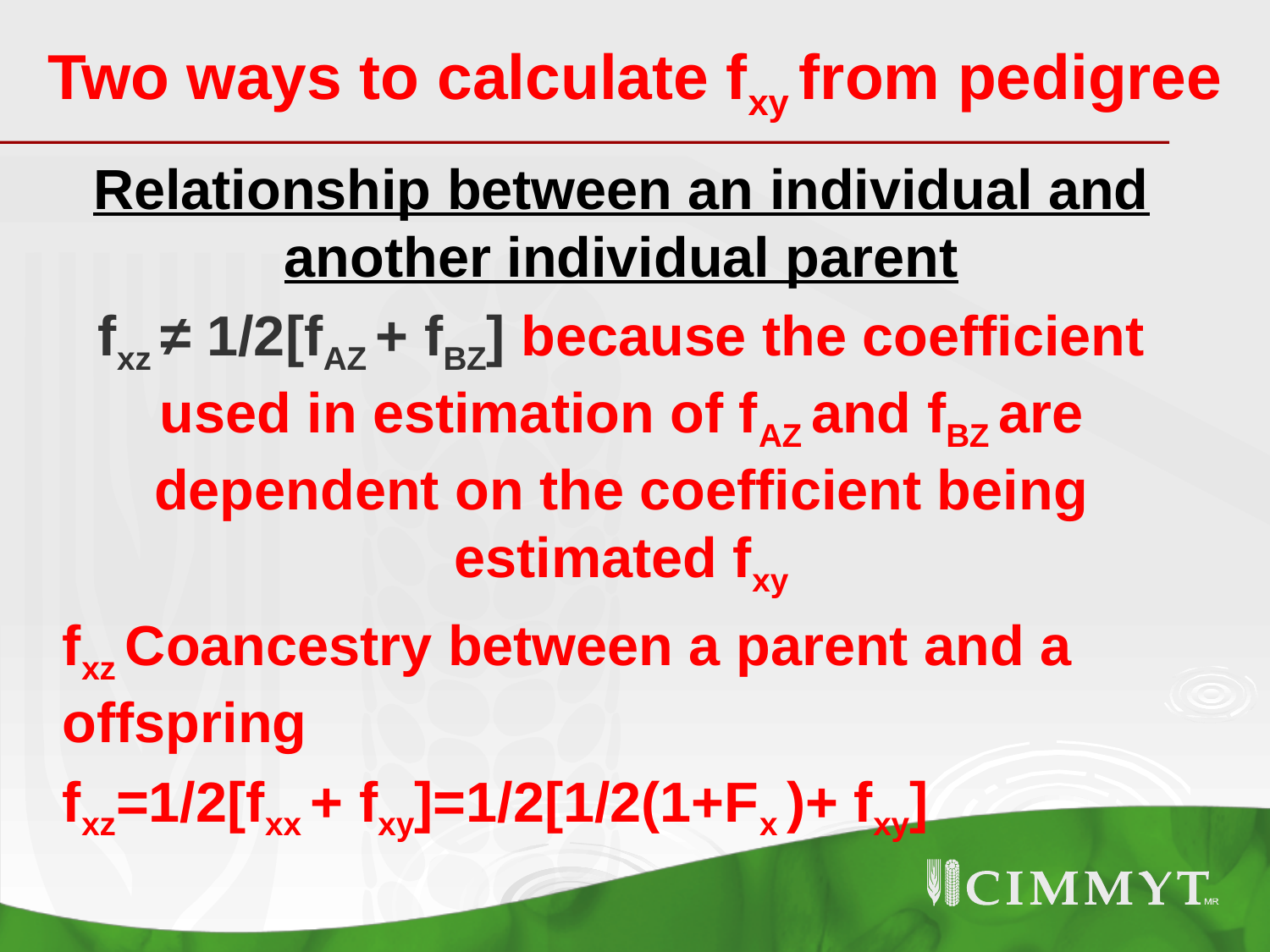

# Two ways to calculate fxy from pedigree
Relationship between an individual and another individual parent
fxz ≠ 1/2[fAZ + fBZ] because the coefficient used in estimation of fAZ and fBZ are dependent on the coefficient being estimated fxy
fxz Coancestry between a parent and a offspring
fxz=1/2[fxx + fxy]=1/2[1/2(1+Fx )+ fxy]